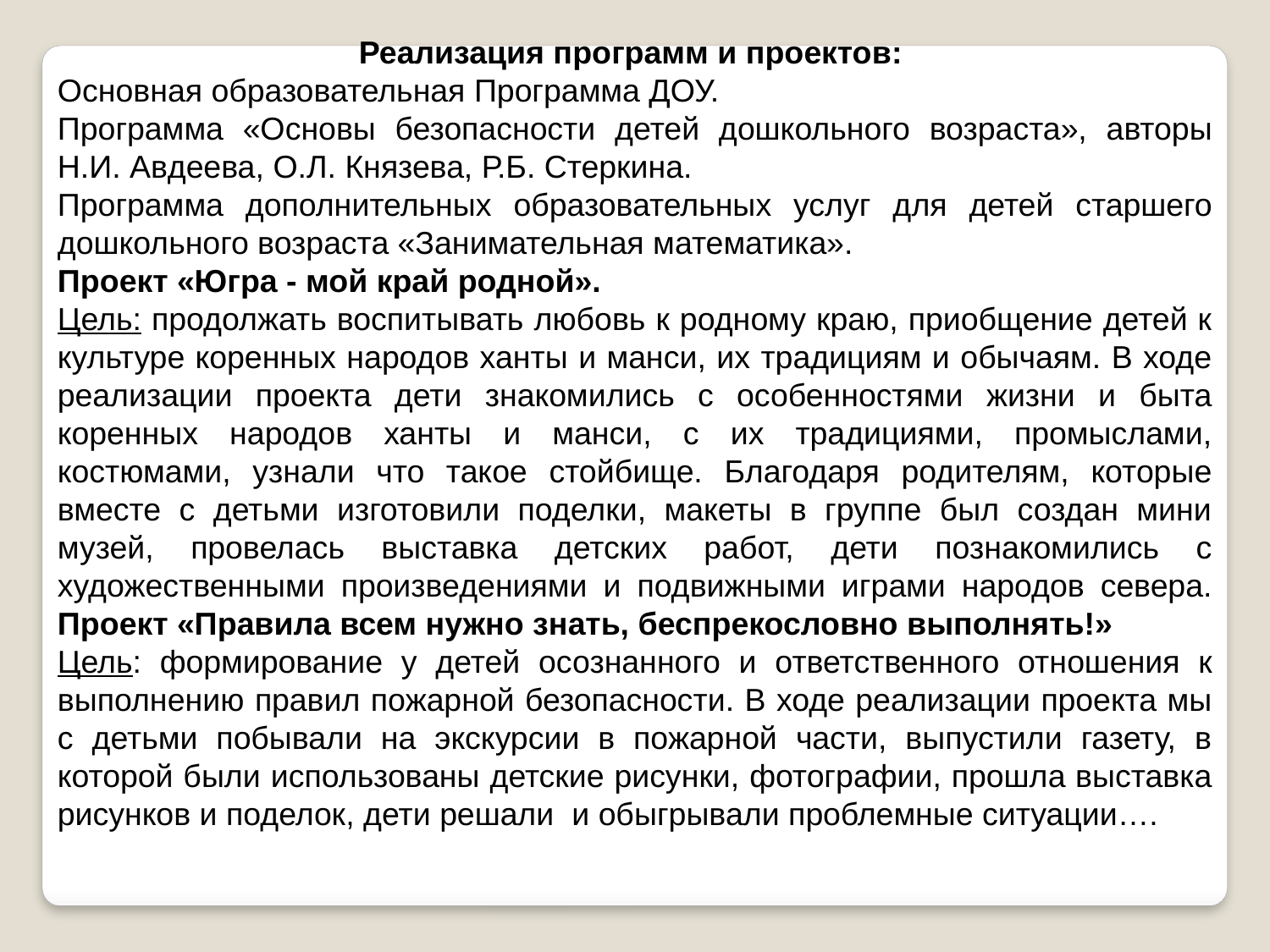

Реализация программ и проектов:
Основная образовательная Программа ДОУ.
Программа «Основы безопасности детей дошкольного возраста», авторы Н.И. Авдеева, О.Л. Князева, Р.Б. Стеркина.
Программа дополнительных образовательных услуг для детей старшего дошкольного возраста «Занимательная математика».
Проект «Югра - мой край родной».
Цель: продолжать воспитывать любовь к родному краю, приобщение детей к культуре коренных народов ханты и манси, их традициям и обычаям. В ходе реализации проекта дети знакомились с особенностями жизни и быта коренных народов ханты и манси, с их традициями, промыслами, костюмами, узнали что такое стойбище. Благодаря родителям, которые вместе с детьми изготовили поделки, макеты в группе был создан мини музей, провелась выставка детских работ, дети познакомились с художественными произведениями и подвижными играми народов севера.
Проект «Правила всем нужно знать, беспрекословно выполнять!»
Цель: формирование у детей осознанного и ответственного отношения к выполнению правил пожарной безопасности. В ходе реализации проекта мы с детьми побывали на экскурсии в пожарной части, выпустили газету, в которой были использованы детские рисунки, фотографии, прошла выставка рисунков и поделок, дети решали  и обыгрывали проблемные ситуации….